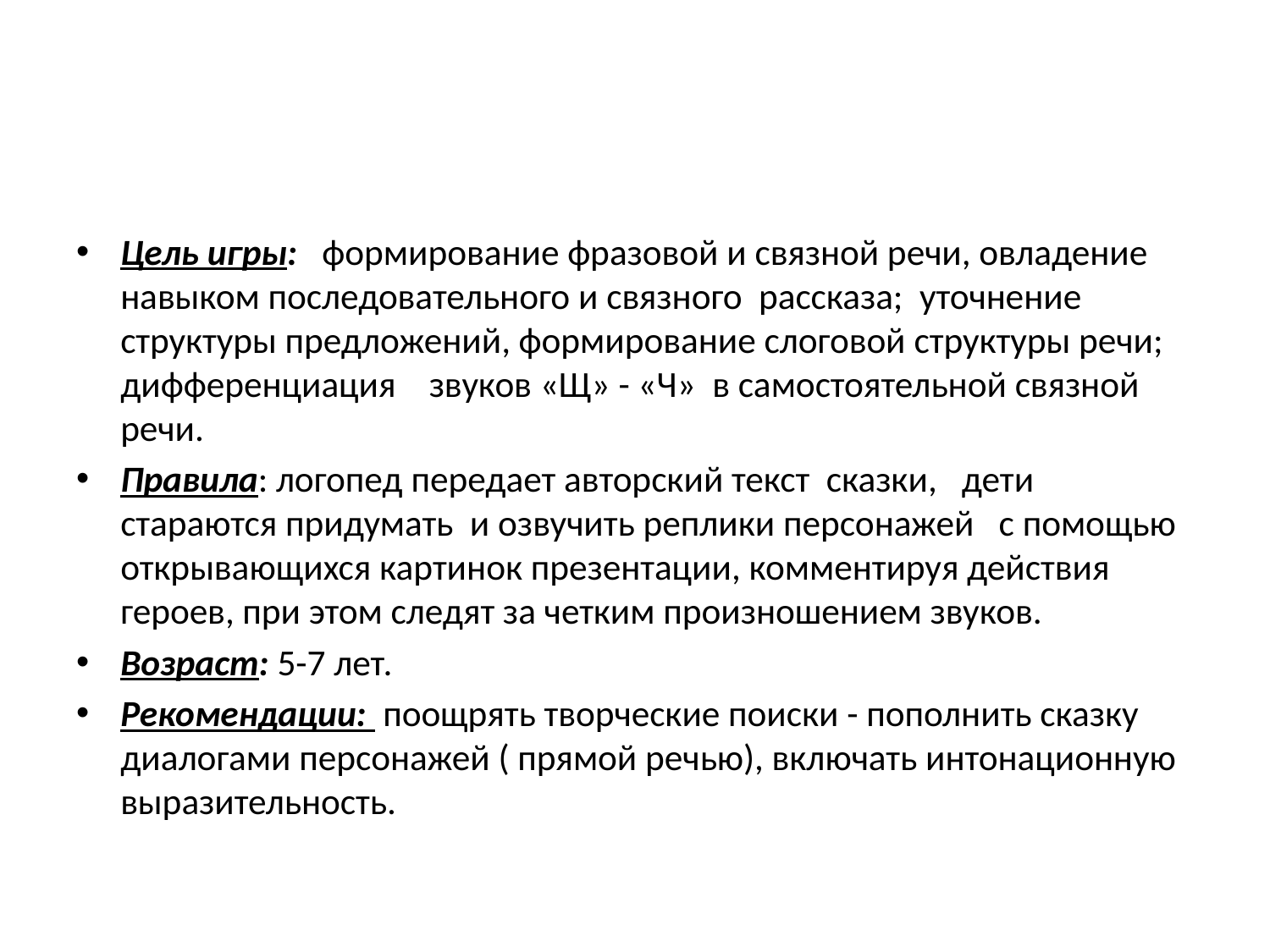

#
Цель игры:   формирование фразовой и связной речи, овладение навыком последовательного и связного  рассказа;  уточнение  структуры предложений, формирование слоговой структуры речи; дифференциация    звуков «Щ» - «Ч»  в самостоятельной связной  речи.
Правила: логопед передает авторский текст  сказки,   дети  стараются придумать  и озвучить реплики персонажей   с помощью открывающихся картинок презентации, комментируя действия героев, при этом следят за четким произношением звуков.
Возраст: 5-7 лет.
Рекомендации:  поощрять творческие поиски - пополнить сказку диалогами персонажей ( прямой речью), включать интонационную выразительность.